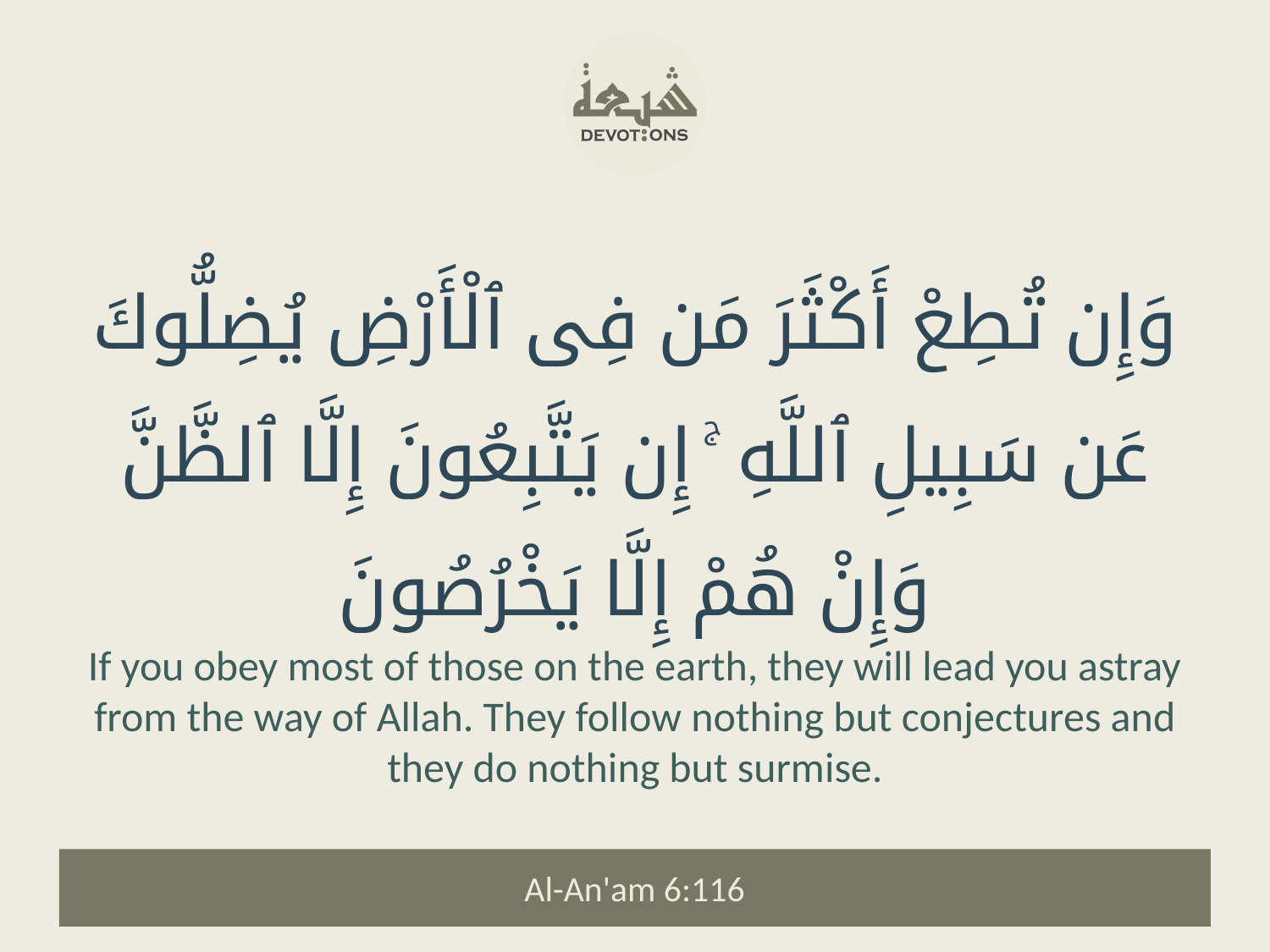

وَإِن تُطِعْ أَكْثَرَ مَن فِى ٱلْأَرْضِ يُضِلُّوكَ عَن سَبِيلِ ٱللَّهِ ۚ إِن يَتَّبِعُونَ إِلَّا ٱلظَّنَّ وَإِنْ هُمْ إِلَّا يَخْرُصُونَ
If you obey most of those on the earth, they will lead you astray from the way of Allah. They follow nothing but conjectures and they do nothing but surmise.
Al-An'am 6:116